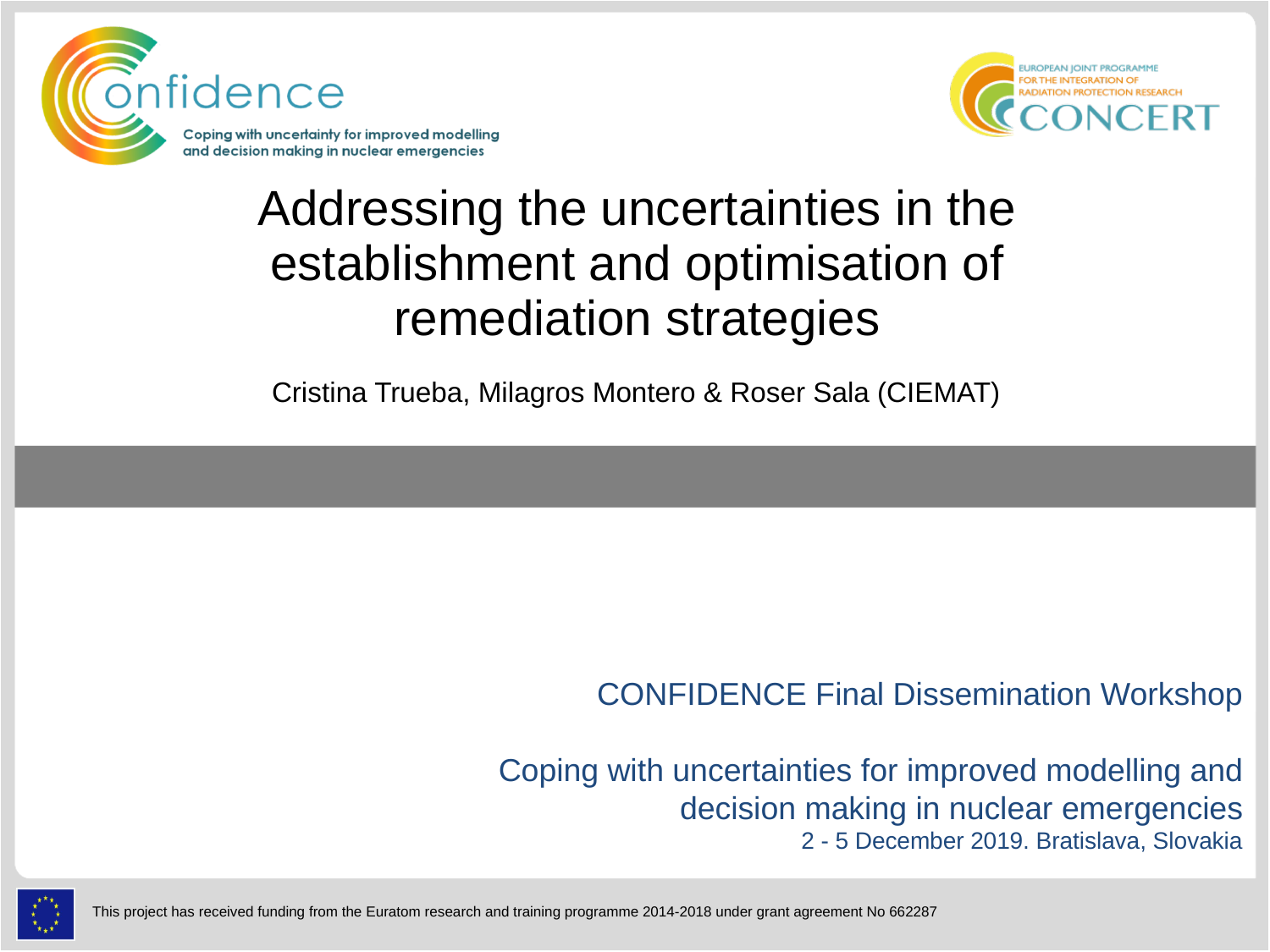

# Addressing the uncertainties in the establishment and optimisation of remediation strategies
Cristina Trueba, Milagros Montero & Roser Sala (CIEMAT)